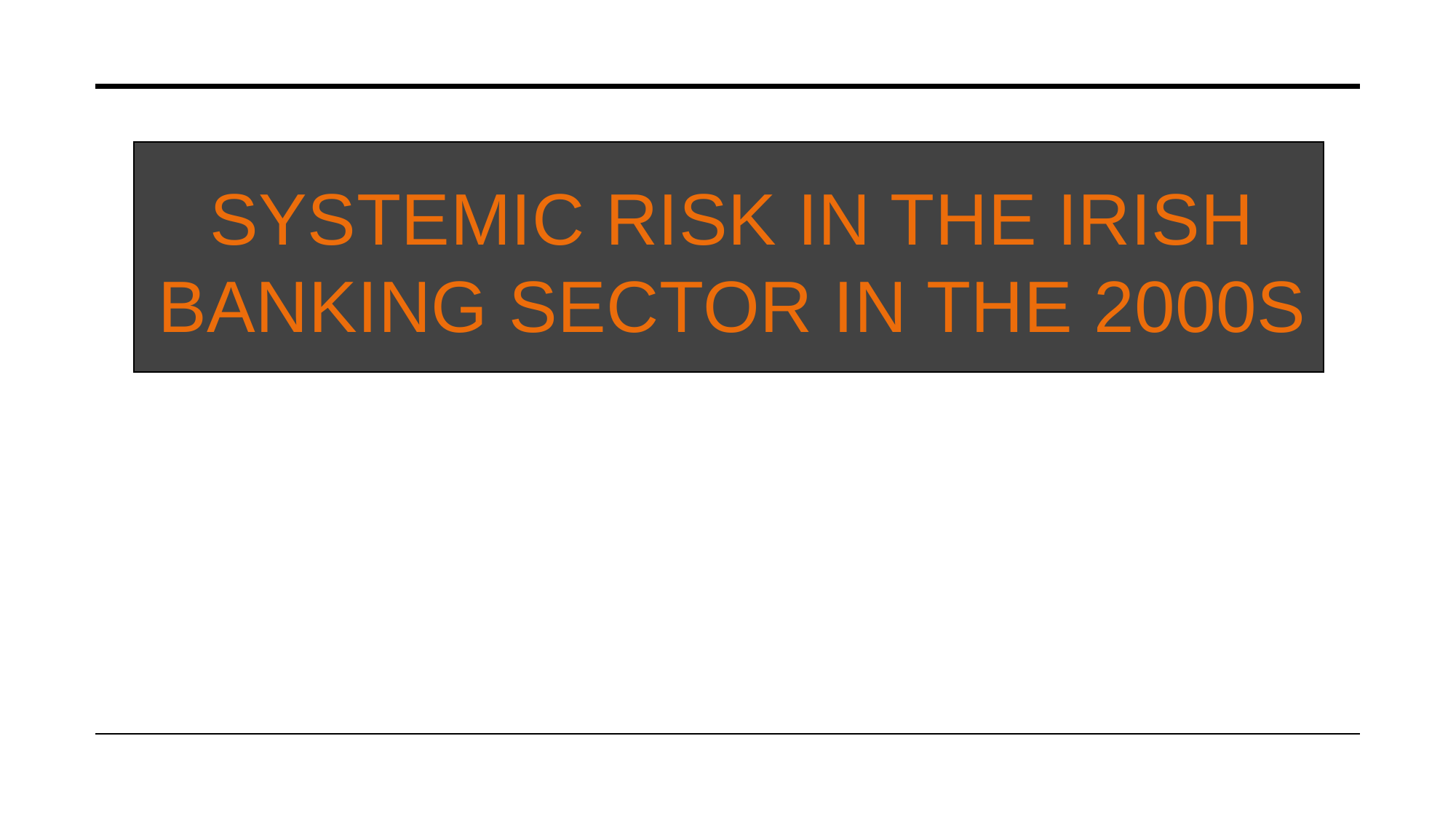

# SYSTEMIC RISK IN THE IRISH BANKING SECTOR IN THE 2000S